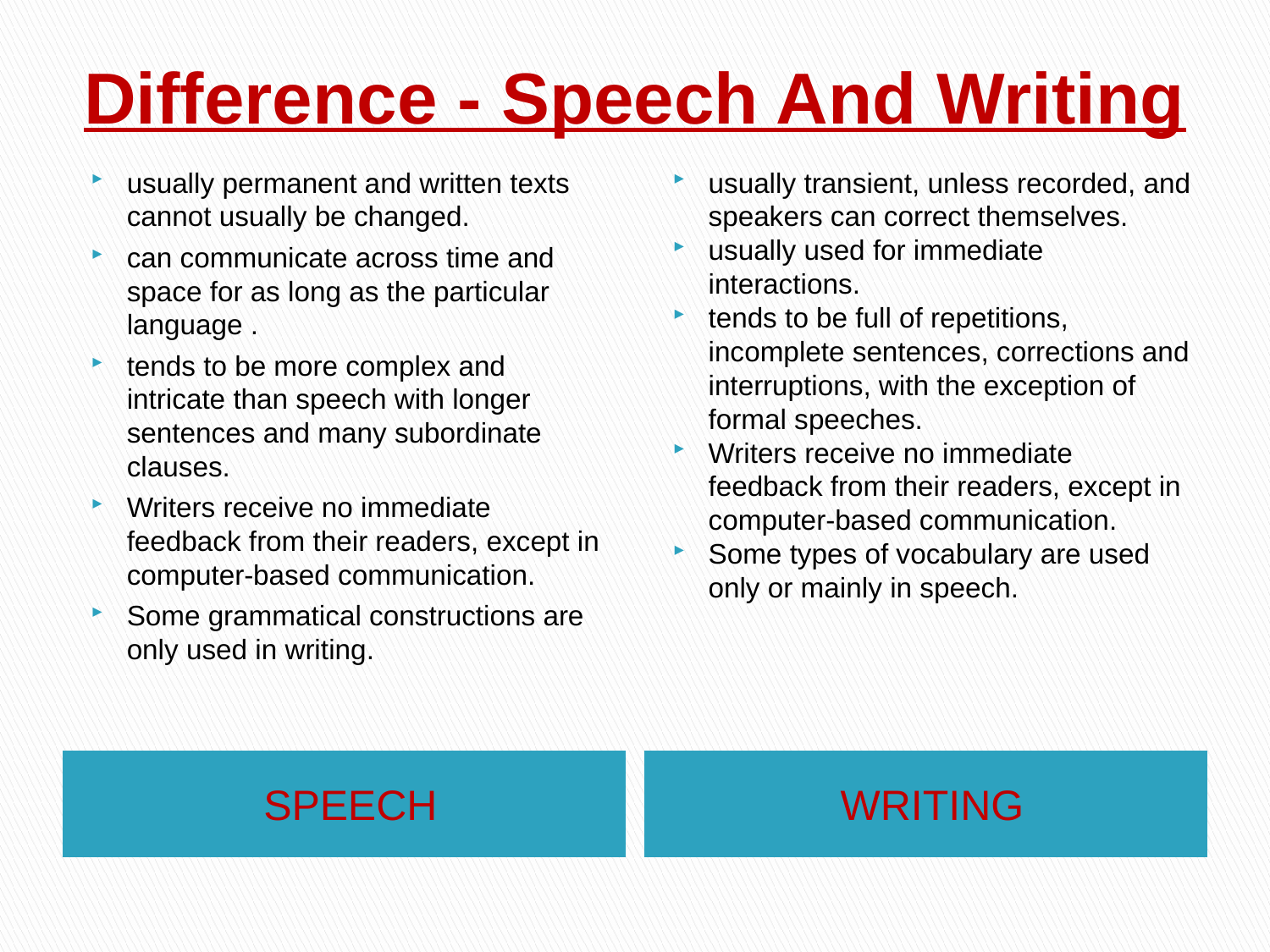

# Difference - Speech And Writing
usually permanent and written texts cannot usually be changed.
can communicate across time and space for as long as the particular language .
tends to be more complex and intricate than speech with longer sentences and many subordinate clauses.
Writers receive no immediate feedback from their readers, except in computer-based communication.
Some grammatical constructions are only used in writing.
usually transient, unless recorded, and speakers can correct themselves.
usually used for immediate interactions.
tends to be full of repetitions, incomplete sentences, corrections and interruptions, with the exception of formal speeches.
Writers receive no immediate feedback from their readers, except in computer-based communication.
Some types of vocabulary are used only or mainly in speech.
SPEECH
WRITING